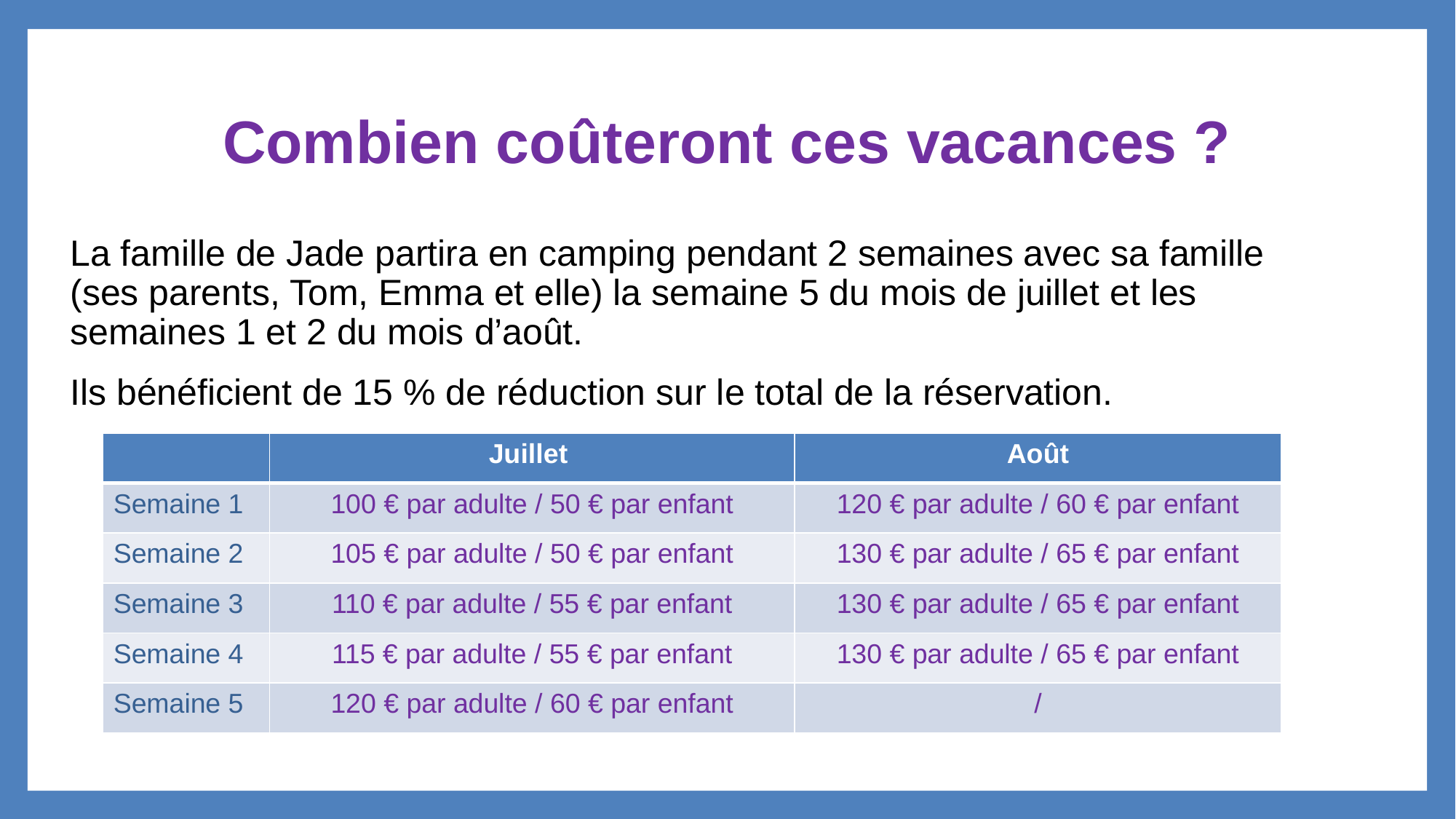

# Combien coûteront ces vacances ?

La famille de Jade partira en camping pendant 2 semaines avec sa famille (ses parents, Tom, Emma et elle) la semaine 5 du mois de juillet et les semaines 1 et 2 du mois d’août.
Ils bénéficient de 15 % de réduction sur le total de la réservation.

|  | Juillet | Août |
| --- | --- | --- |
| Semaine 1 | 100 € par adulte / 50 € par enfant | 120 € par adulte / 60 € par enfant |
| Semaine 2 | 105 € par adulte / 50 € par enfant | 130 € par adulte / 65 € par enfant |
| Semaine 3 | 110 € par adulte / 55 € par enfant | 130 € par adulte / 65 € par enfant |
| Semaine 4 | 115 € par adulte / 55 € par enfant | 130 € par adulte / 65 € par enfant |
| Semaine 5 | 120 € par adulte / 60 € par enfant | / |